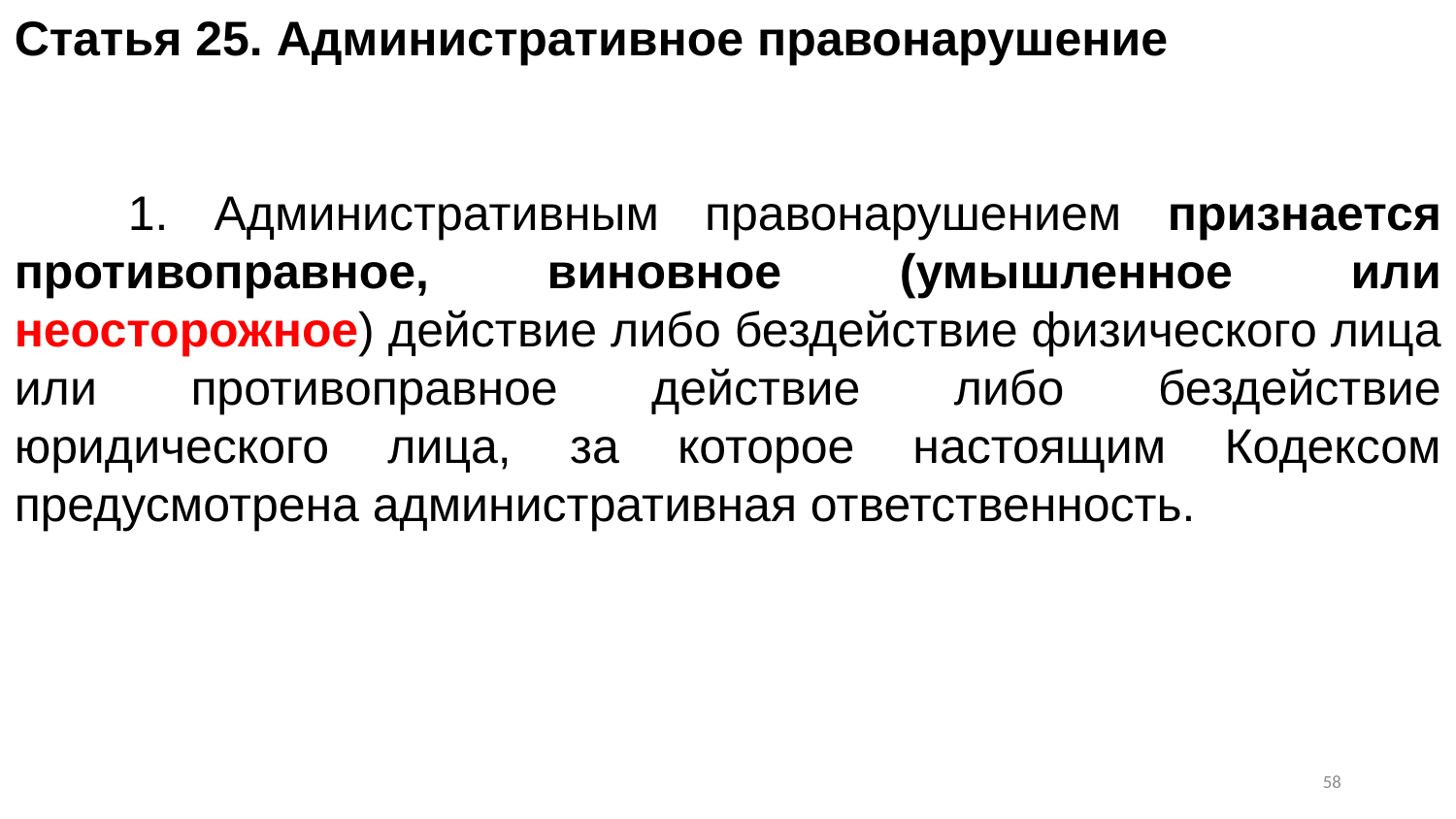

Статья 25. Административное правонарушение

      1. Административным правонарушением признается противоправное, виновное (умышленное или неосторожное) действие либо бездействие физического лица или противоправное действие либо бездействие юридического лица, за которое настоящим Кодексом предусмотрена административная ответственность.
58